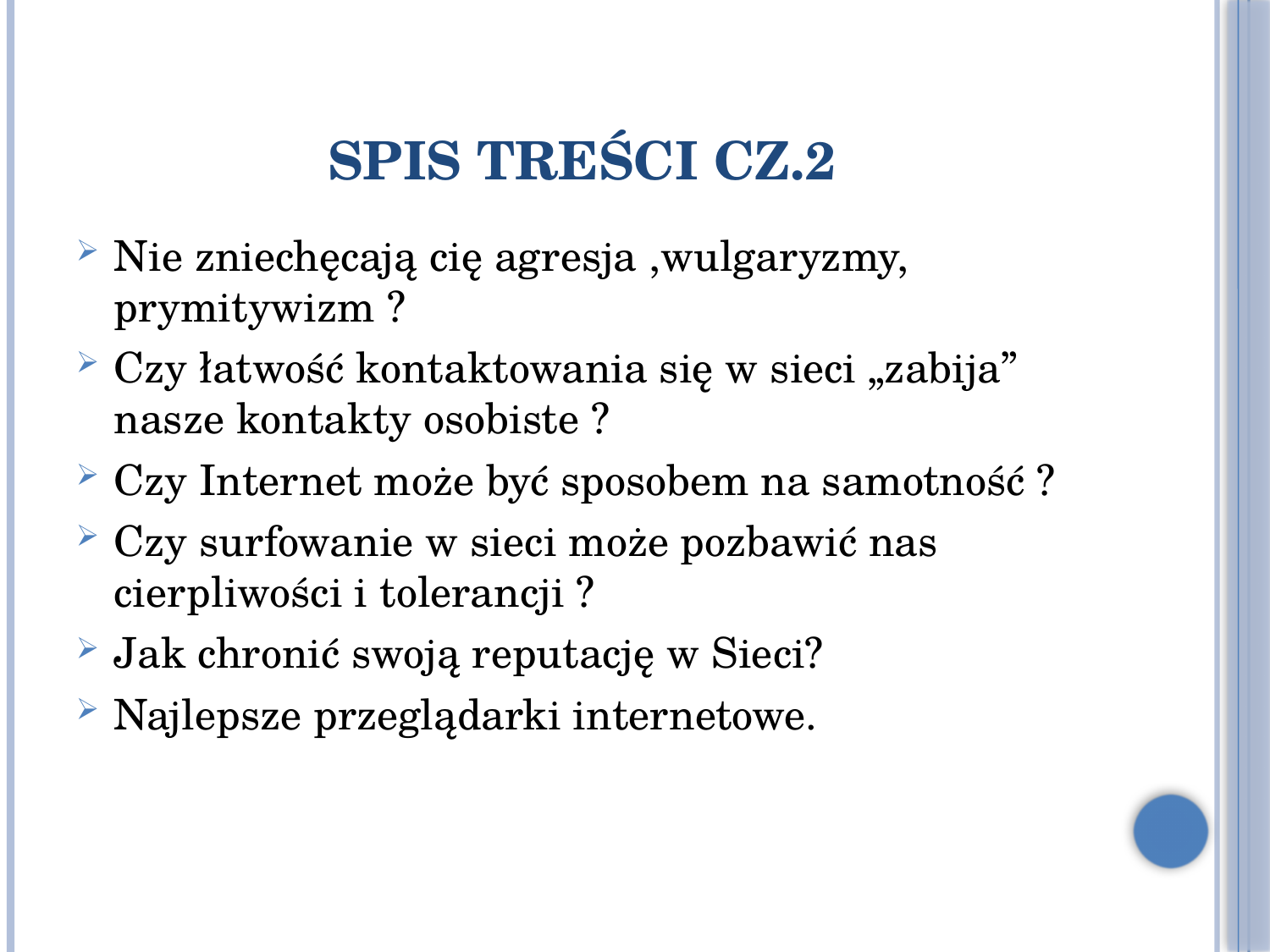

# Spis Treści cz.2
Nie zniechęcają cię agresja ,wulgaryzmy, prymitywizm ?
Czy łatwość kontaktowania się w sieci „zabija” nasze kontakty osobiste ?
Czy Internet może być sposobem na samotność ?
Czy surfowanie w sieci może pozbawić nas cierpliwości i tolerancji ?
Jak chronić swoją reputację w Sieci?
Najlepsze przeglądarki internetowe.